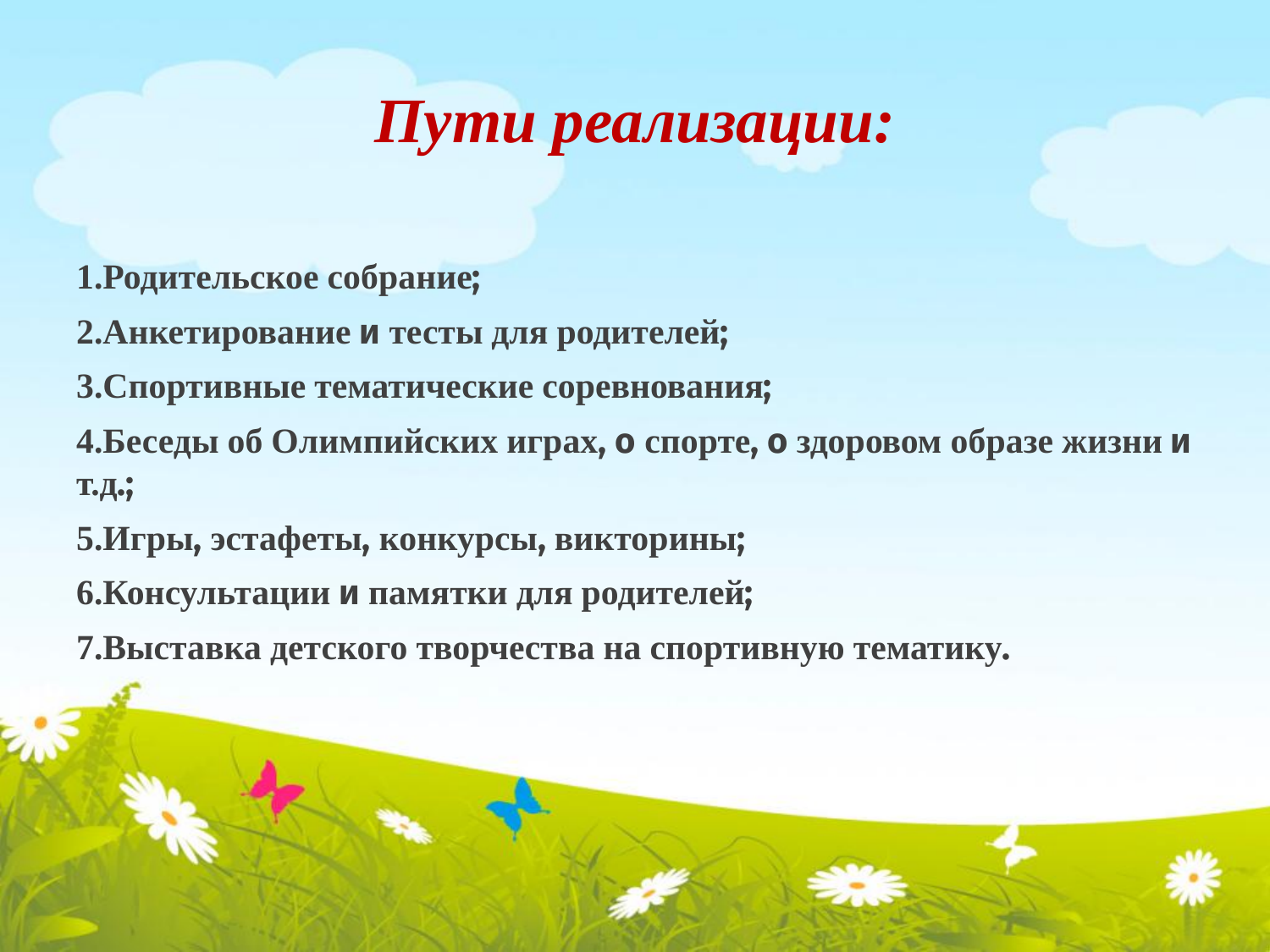

# Пути реализации:
1.Родительское собрание;
2.Анкетирование и тесты для родителей;
3.Спортивные тематические соревнования;
4.Беседы об Олимпийских играх, о спорте, о здоровом образе жизни и т.д.;
5.Игры, эстафеты, конкурсы, викторины;
6.Консультации и памятки для родителей;
7.Выставка детского творчества на спортивную тематику.